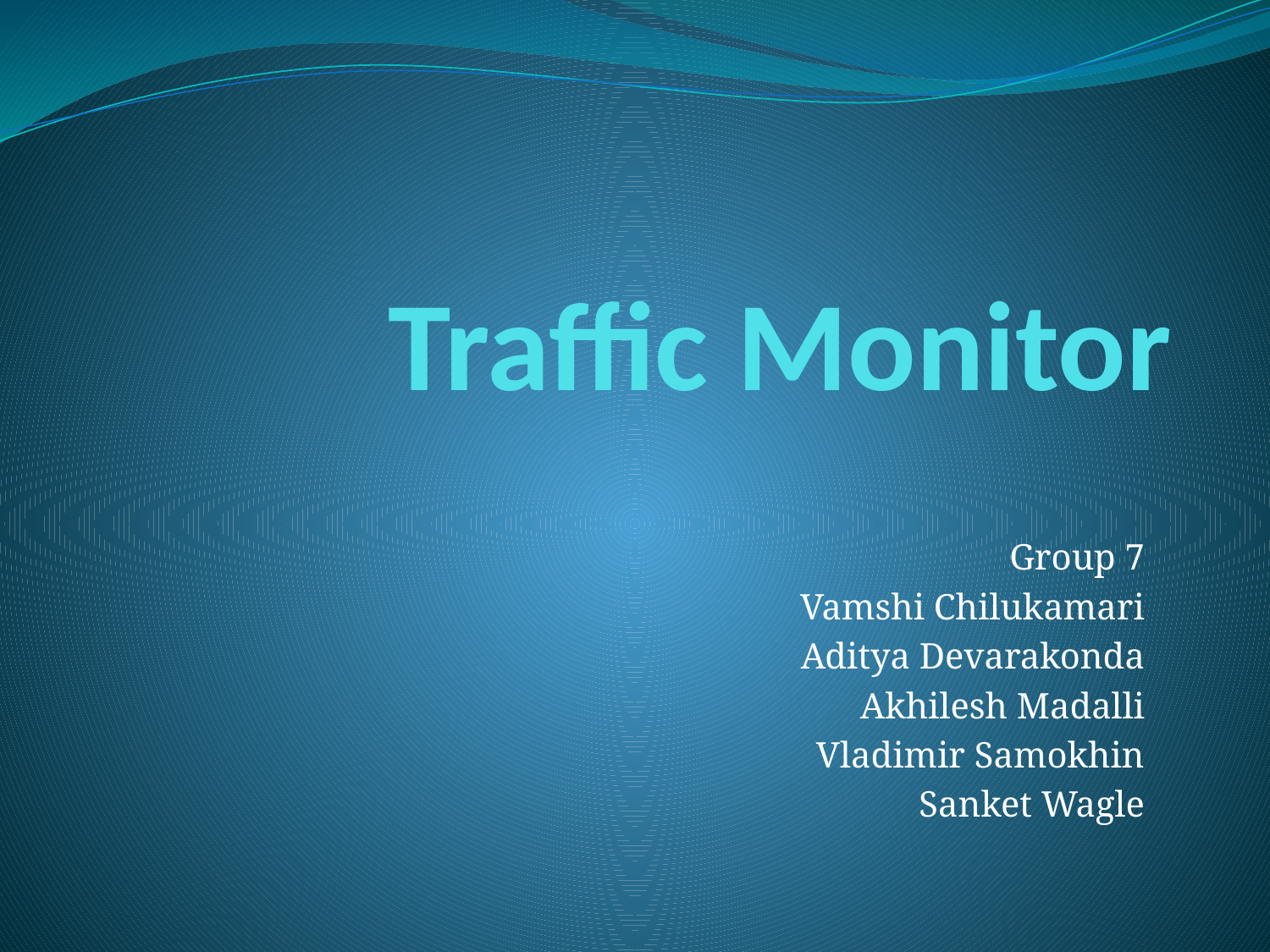

# Traffic Monitor
Group 7
Vamshi Chilukamari
Aditya Devarakonda
Akhilesh Madalli
Vladimir Samokhin
Sanket Wagle